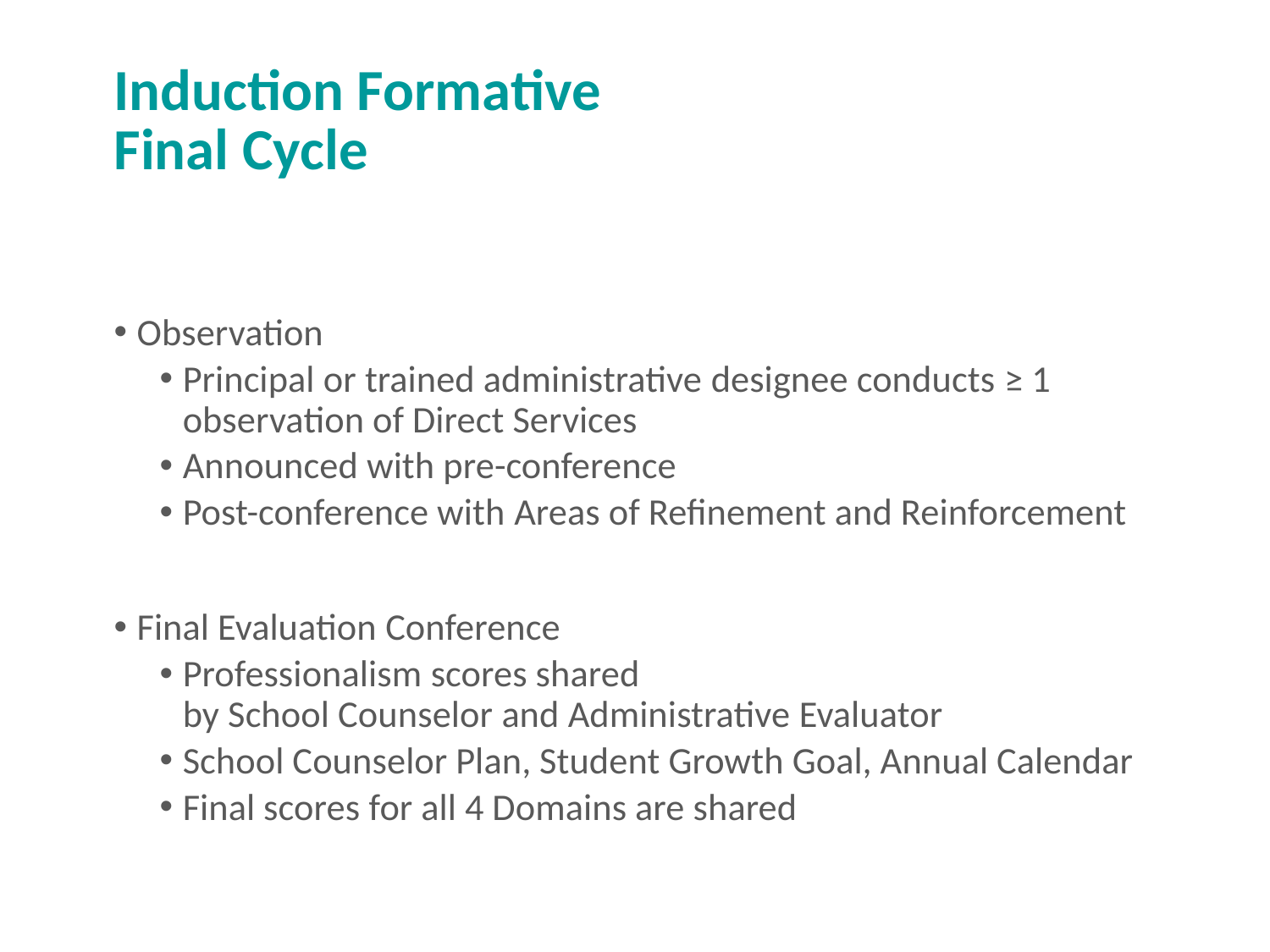

# Induction Formative Final Cycle

Observation
Principal or trained administrative designee conducts ≥ 1 observation of Direct Services
Announced with pre-conference
Post-conference with Areas of Refinement and Reinforcement

Final Evaluation Conference
Professionalism scores shared by School Counselor and Administrative Evaluator
School Counselor Plan, Student Growth Goal, Annual Calendar
Final scores for all 4 Domains are shared